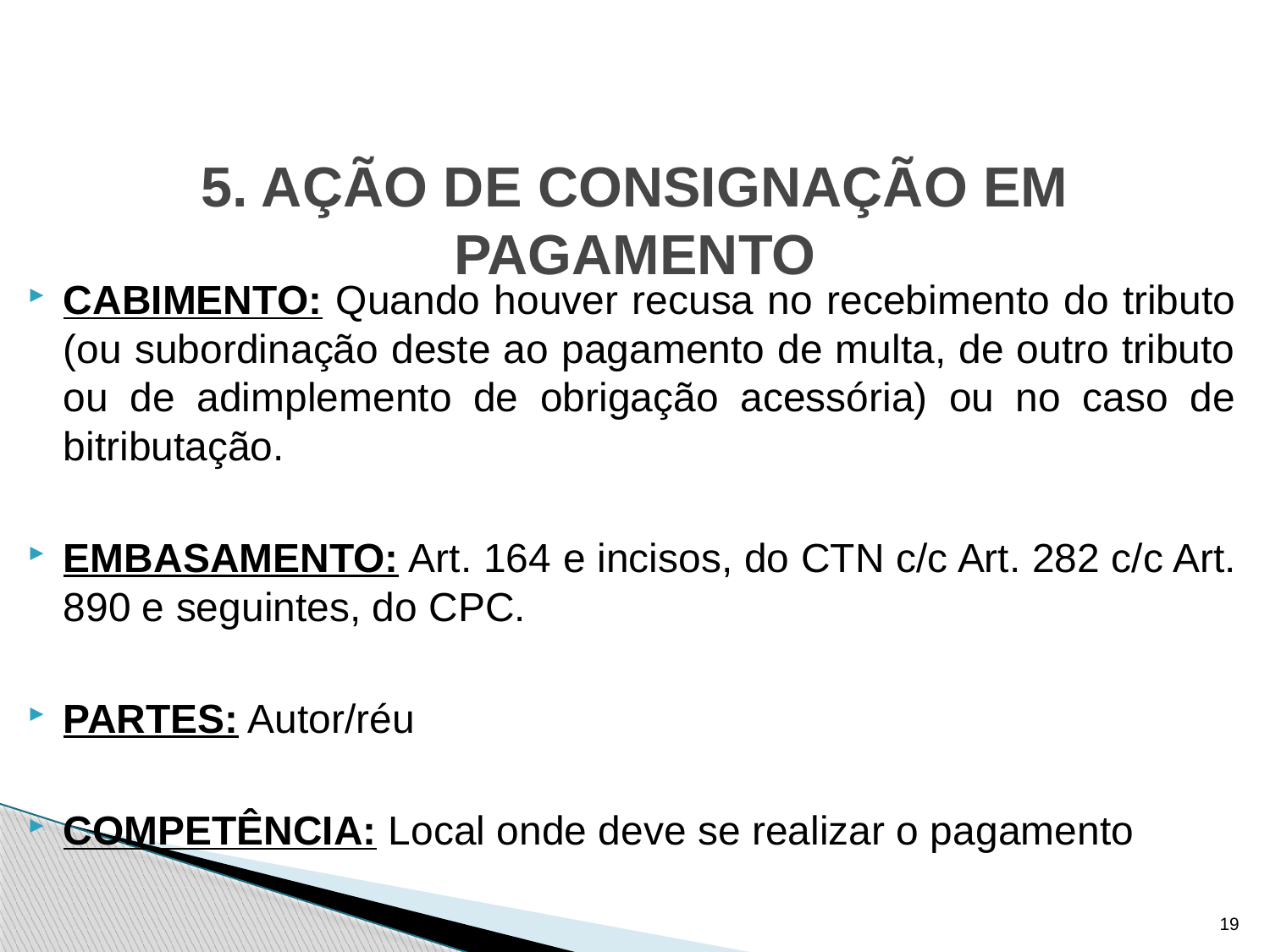

# 5. AÇÃO DE CONSIGNAÇÃO EM PAGAMENTO
CABIMENTO: Quando houver recusa no recebimento do tributo (ou subordinação deste ao pagamento de multa, de outro tributo ou de adimplemento de obrigação acessória) ou no caso de bitributação.
EMBASAMENTO: Art. 164 e incisos, do CTN c/c Art. 282 c/c Art. 890 e seguintes, do CPC.
PARTES: Autor/réu
COMPETÊNCIA: Local onde deve se realizar o pagamento

19